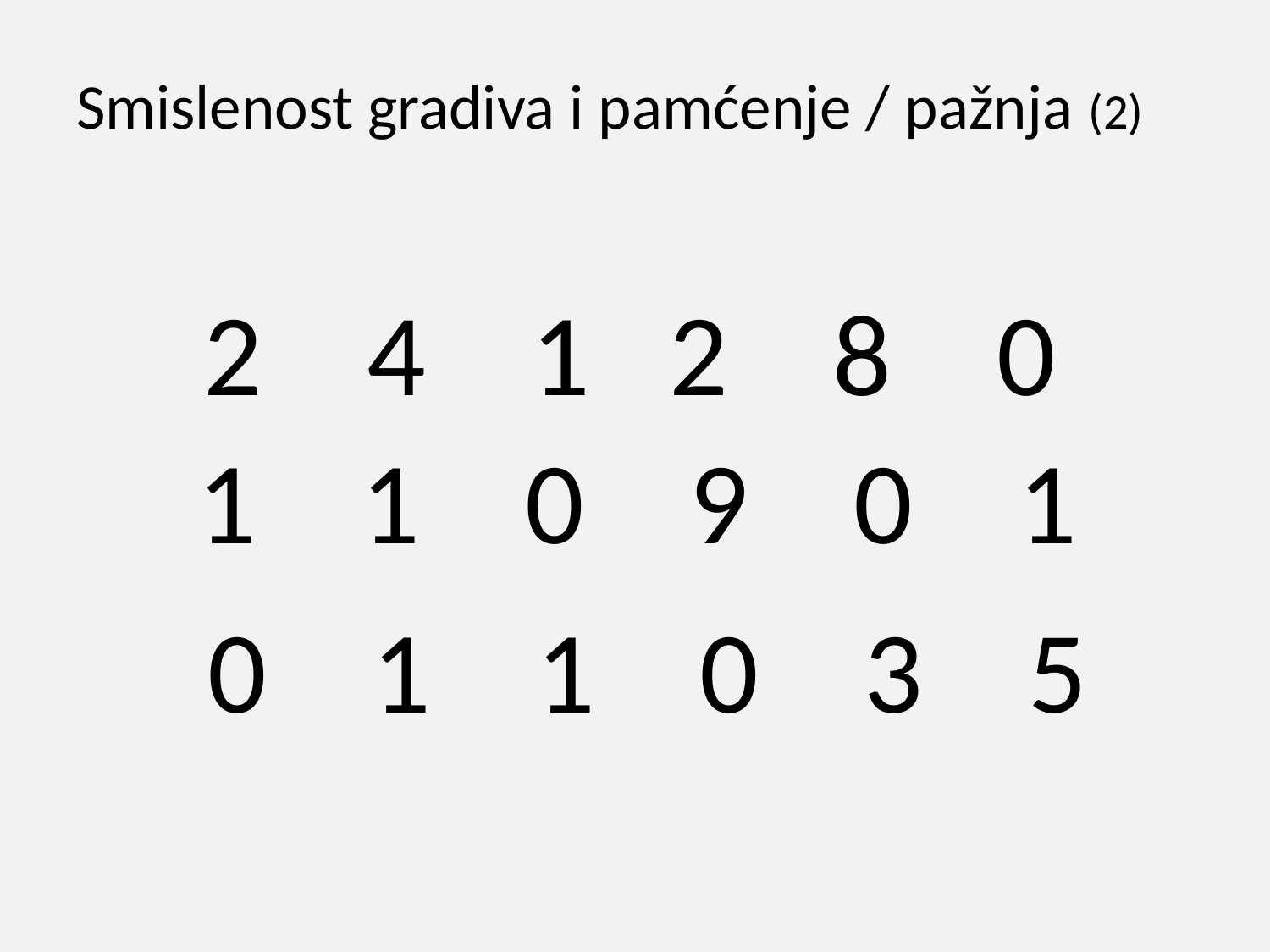

# Smislenost gradiva i pamćenje / pažnja (2)

2    4    1   2    8    0
 1    1    0    9    0    1
 0    1    1    0    3    5